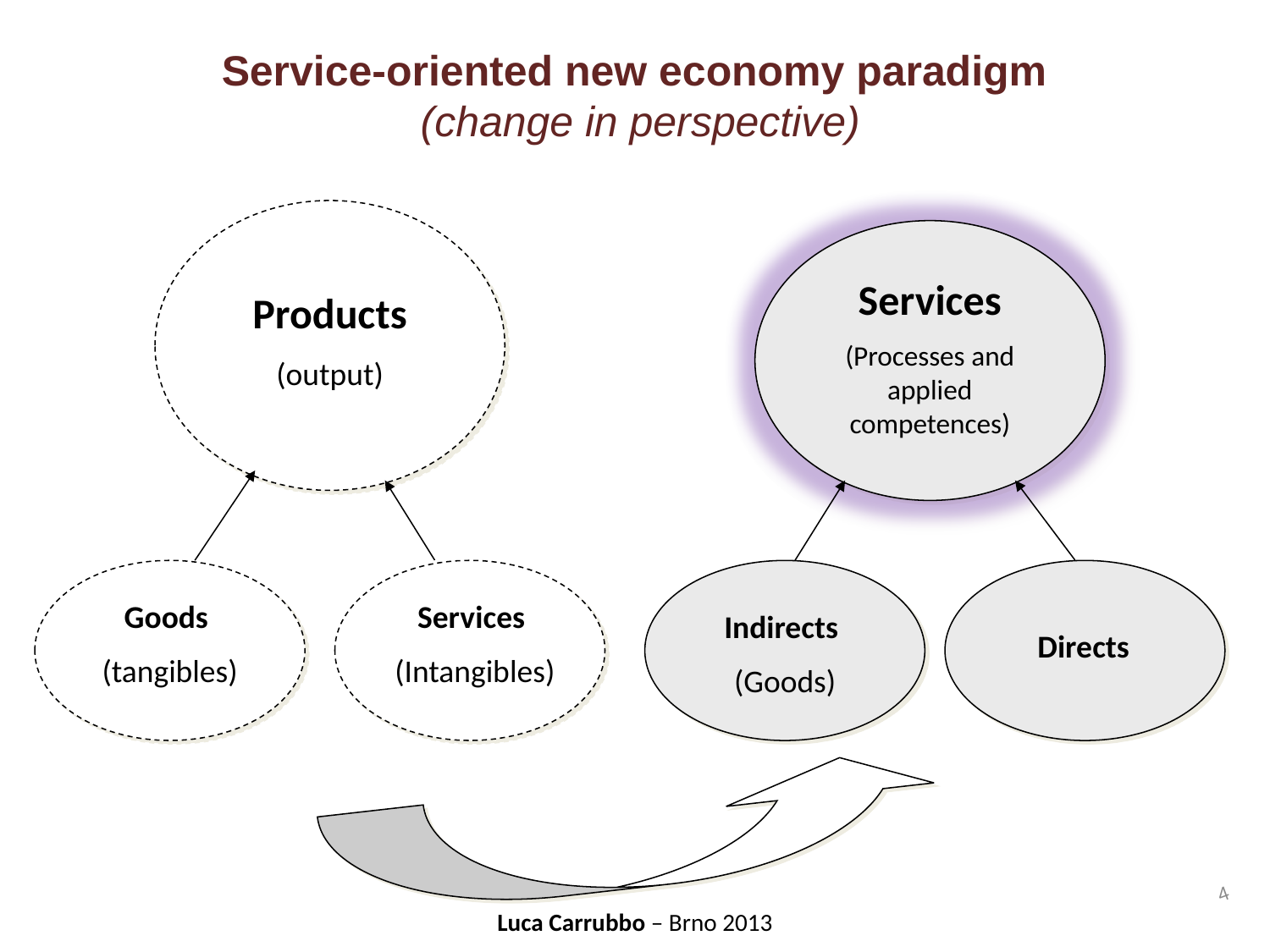

Service-oriented new economy paradigm
(change in perspective)

Services
(Processes and applied competences)
Products
(output)

Goods
(tangibles)
Services
(Intangibles)
Indirects
(Goods)
Directs

4